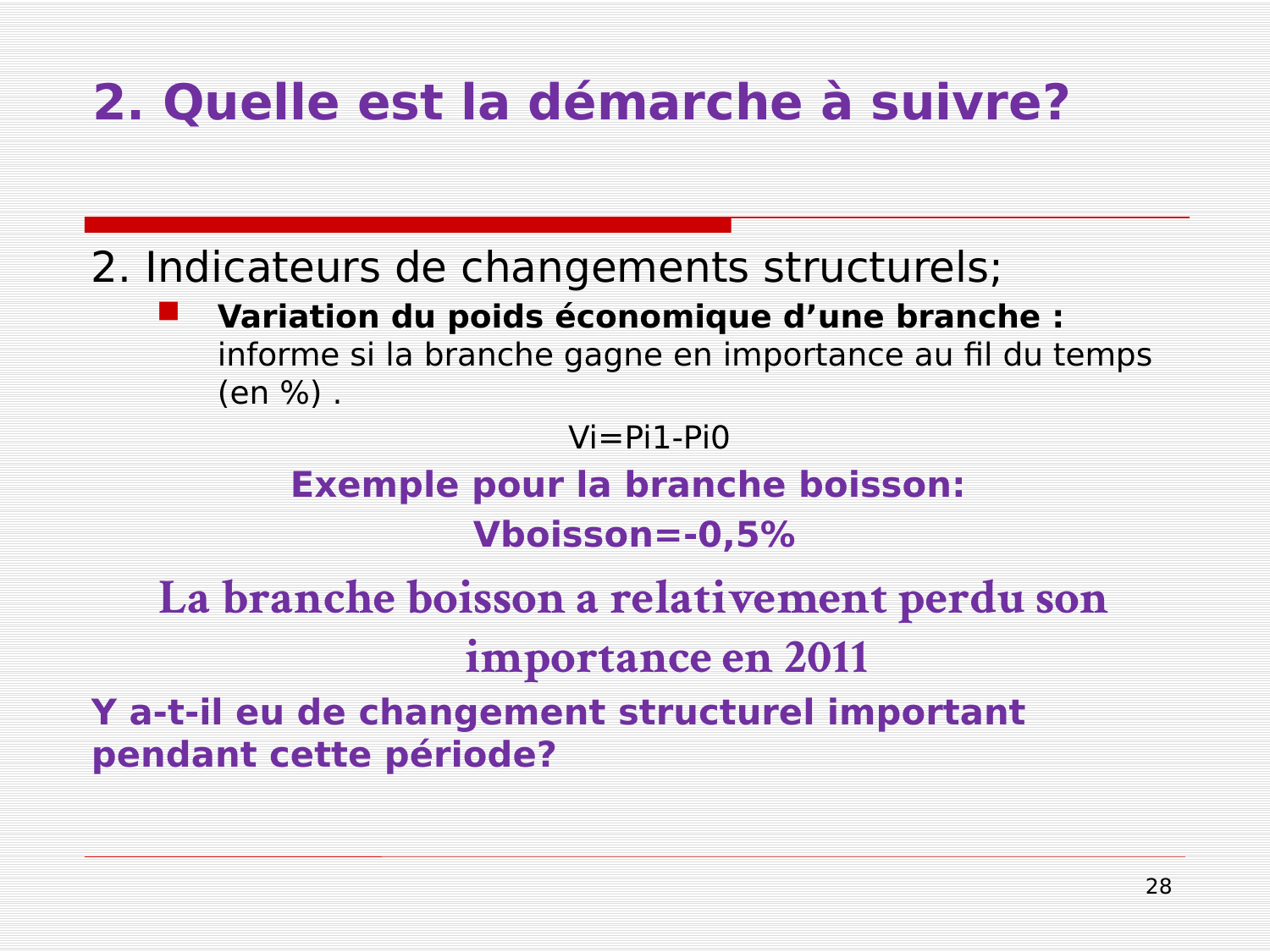

# 2. Quelle est la démarche à suivre?
2. Indicateurs de changements structurels;
Variation du poids économique d’une branche : informe si la branche gagne en importance au fil du temps (en %) .
   Vi=Pi1-Pi0
Exemple pour la branche boisson:
Vboisson=-0,5%
La branche boisson a relativement perdu son importance en 2011
Y a-t-il eu de changement structurel important pendant cette période?

28